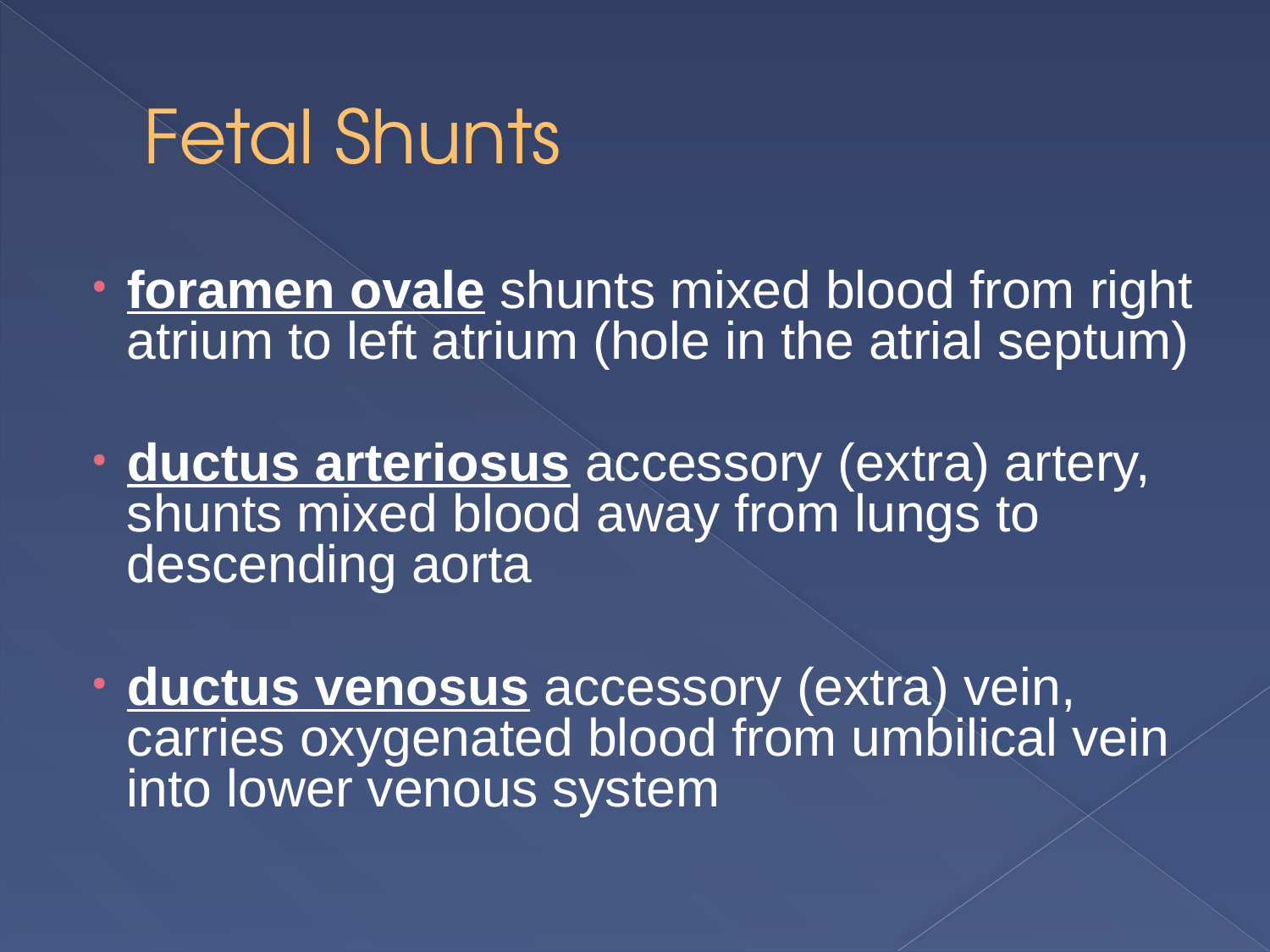

# Fetal Shunts
foramen ovale shunts mixed blood from right atrium to left atrium (hole in the atrial septum)

ductus arteriosus accessory (extra) artery, shunts mixed blood away from lungs to descending aorta

ductus venosus accessory (extra) vein, carries oxygenated blood from umbilical vein into lower venous system